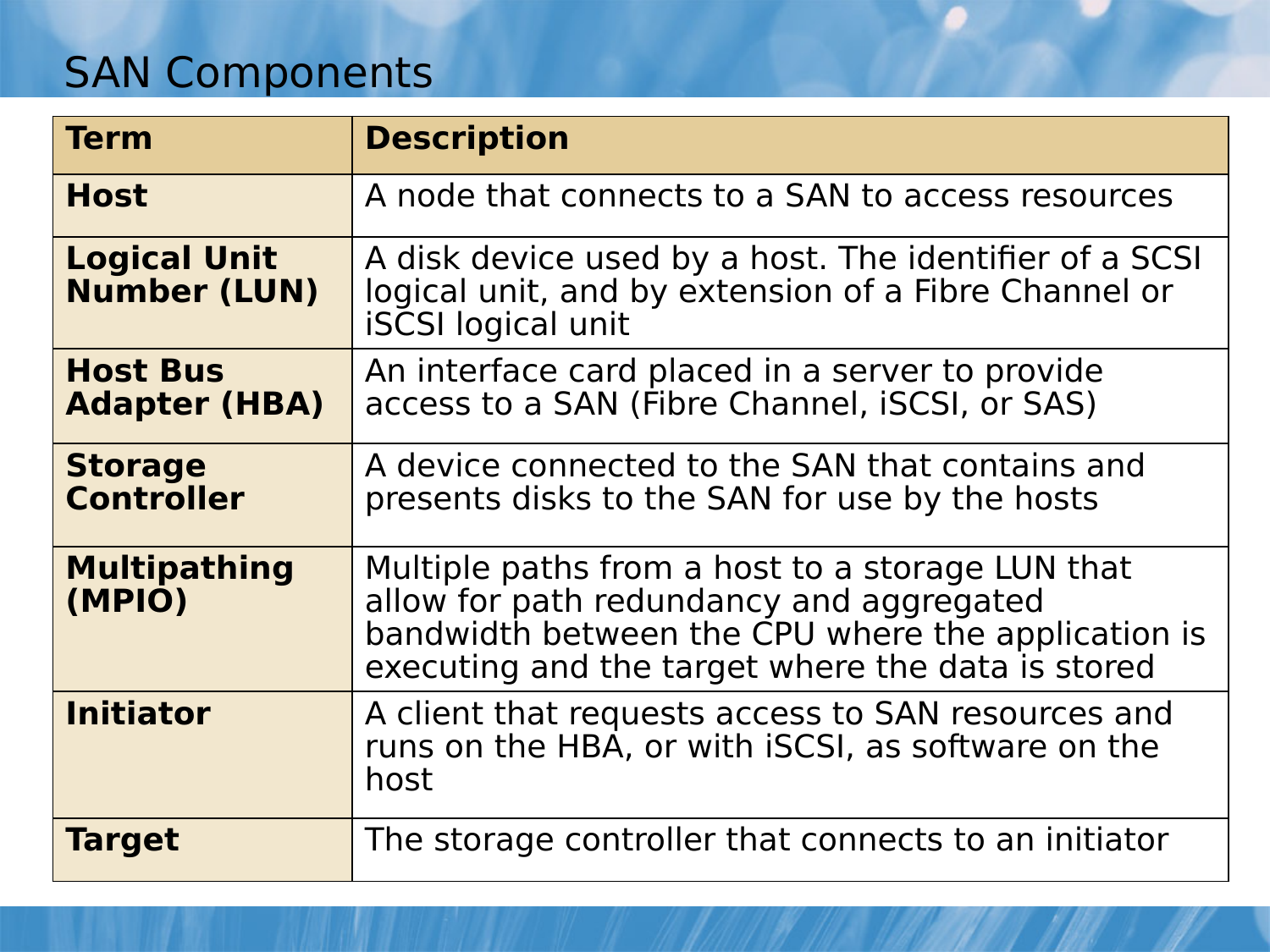

# SAN Components
| Term | Description |
| --- | --- |
| Host | A node that connects to a SAN to access resources |
| Logical Unit Number (LUN) | A disk device used by a host. The identifier of a SCSI logical unit, and by extension of a Fibre Channel or iSCSI logical unit |
| Host Bus Adapter (HBA) | An interface card placed in a server to provide access to a SAN (Fibre Channel, iSCSI, or SAS) |
| Storage Controller | A device connected to the SAN that contains and presents disks to the SAN for use by the hosts |
| Multipathing (MPIO) | Multiple paths from a host to a storage LUN that allow for path redundancy and aggregated bandwidth between the CPU where the application is executing and the target where the data is stored |
| Initiator | A client that requests access to SAN resources and runs on the HBA, or with iSCSI, as software on the host |
| Target | The storage controller that connects to an initiator |